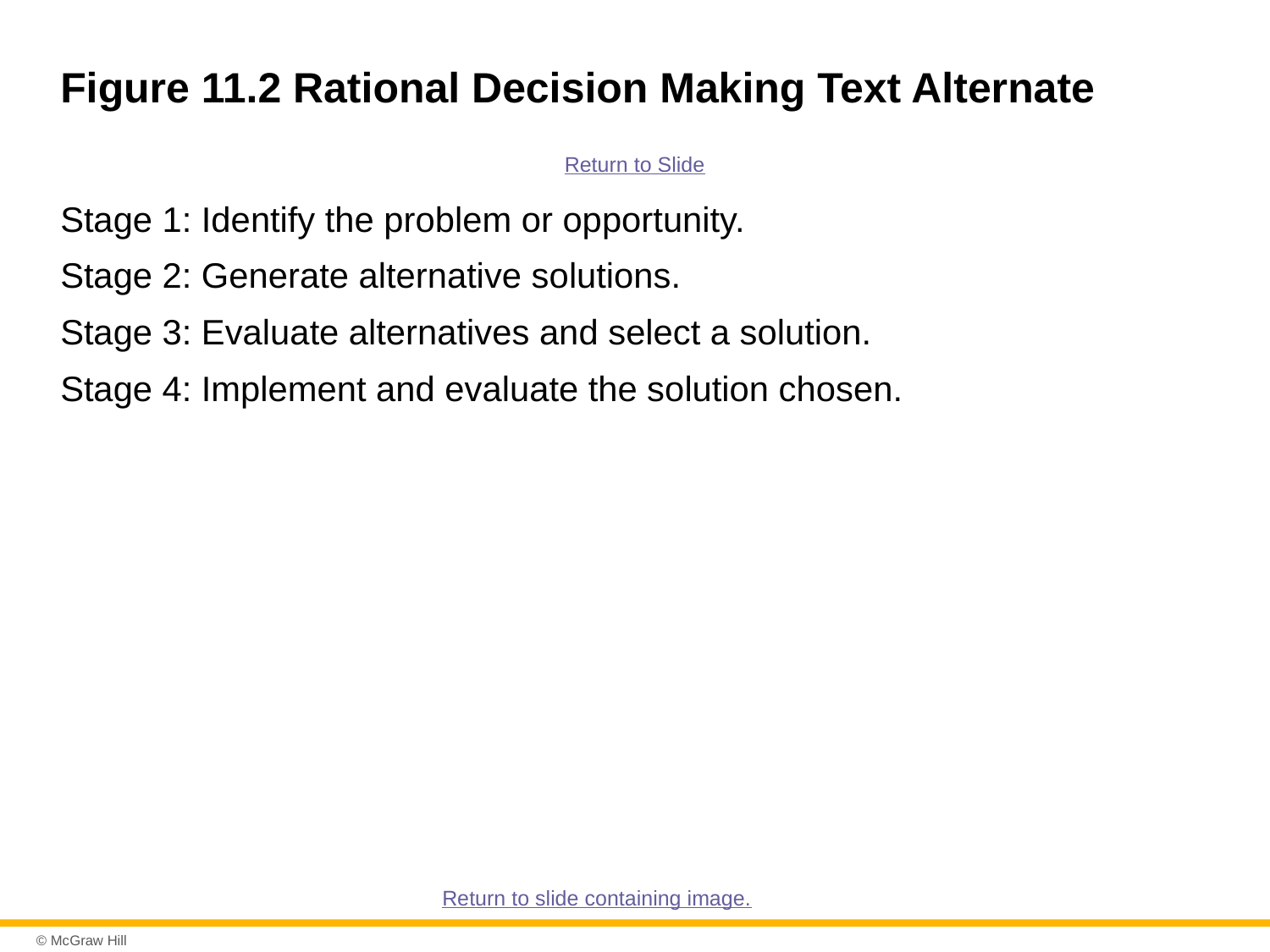

# Figure 11.2 Rational Decision Making Text Alternate
Return to Slide
Stage 1: Identify the problem or opportunity.
Stage 2: Generate alternative solutions.
Stage 3: Evaluate alternatives and select a solution.
Stage 4: Implement and evaluate the solution chosen.

Return to slide containing image.